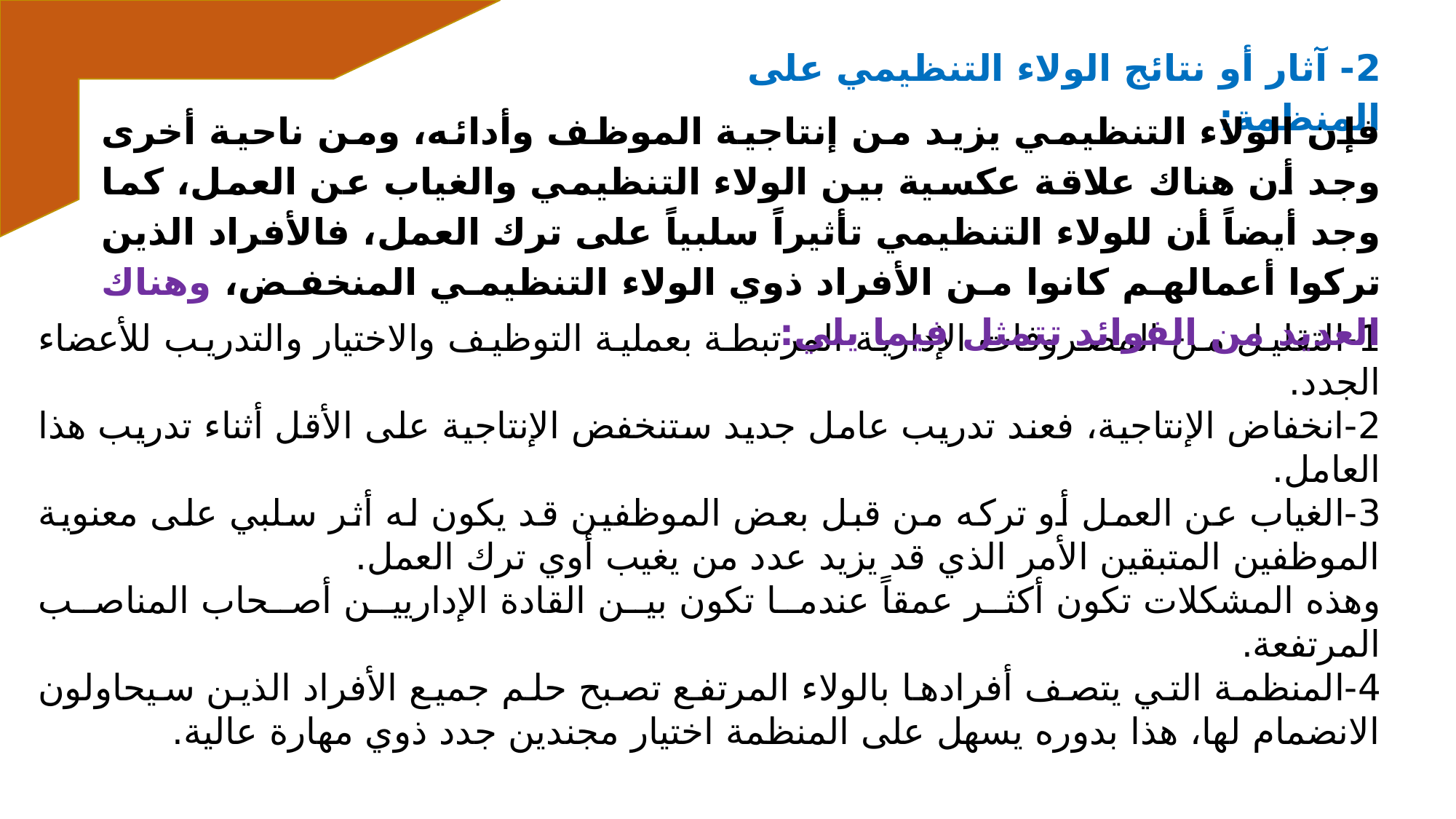

2- آثار أو نتائج الولاء التنظيمي على المنظمة:

فإن الولاء التنظيمي يزيد من إنتاجية الموظف وأدائه، ومن ناحية أخرى وجد أن هناك علاقة عكسية بين الولاء التنظيمي والغياب عن العمل، كما وجد أيضاً أن للولاء التنظيمي تأثيراً سلبياً على ترك العمل، فالأفراد الذين تركوا أعمالهم كانوا من الأفراد ذوي الولاء التنظيمي المنخفض، وهناك العديد من الفوائد تتمثل فيما يلي:
1-التقليل من المصروفات الإدارية المرتبطة بعملية التوظيف والاختيار والتدريب للأعضاء الجدد.
2-انخفاض الإنتاجية، فعند تدريب عامل جديد ستنخفض الإنتاجية على الأقل أثناء تدريب هذا العامل.
3-الغياب عن العمل أو تركه من قبل بعض الموظفين قد يكون له أثر سلبي على معنوية الموظفين المتبقين الأمر الذي قد يزيد عدد من يغيب أوي ترك العمل.
وهذه المشكلات تكون أكثر عمقاً عندما تكون بين القادة الإداريين أصحاب المناصب المرتفعة.
4-المنظمة التي يتصف أفرادها بالولاء المرتفع تصبح حلم جميع الأفراد الذين سيحاولون الانضمام لها، هذا بدوره يسهل على المنظمة اختيار مجندين جدد ذوي مهارة عالية.